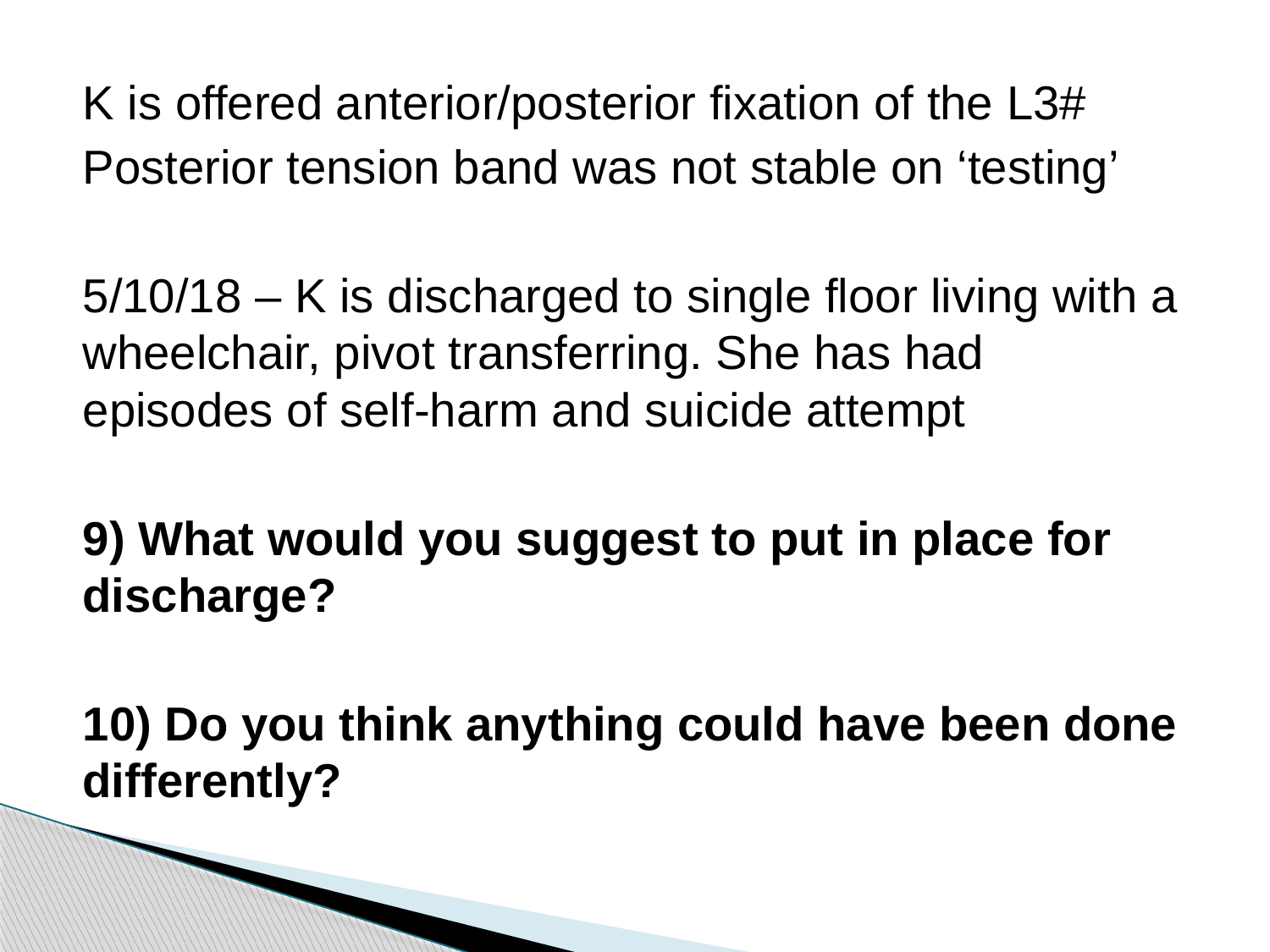

K is offered anterior/posterior fixation of the L3#
Posterior tension band was not stable on ‘testing’

5/10/18 – K is discharged to single floor living with a wheelchair, pivot transferring. She has had episodes of self-harm and suicide attempt

9) What would you suggest to put in place for discharge?

10) Do you think anything could have been done differently?